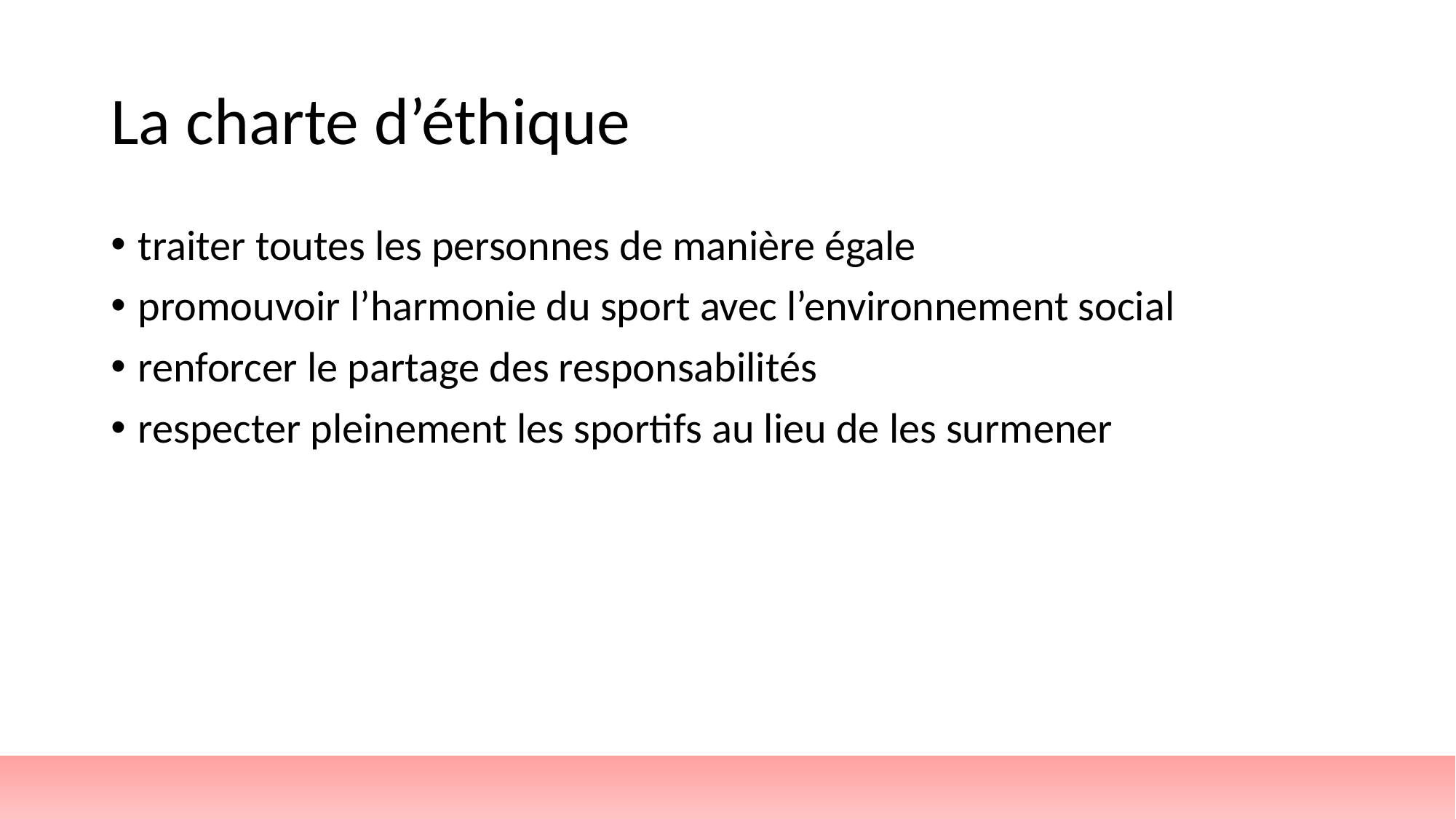

# La charte d’éthique
traiter toutes les personnes de manière égale
promouvoir l’harmonie du sport avec l’environnement social
renforcer le partage des responsabilités
respecter pleinement les sportifs au lieu de les surmener